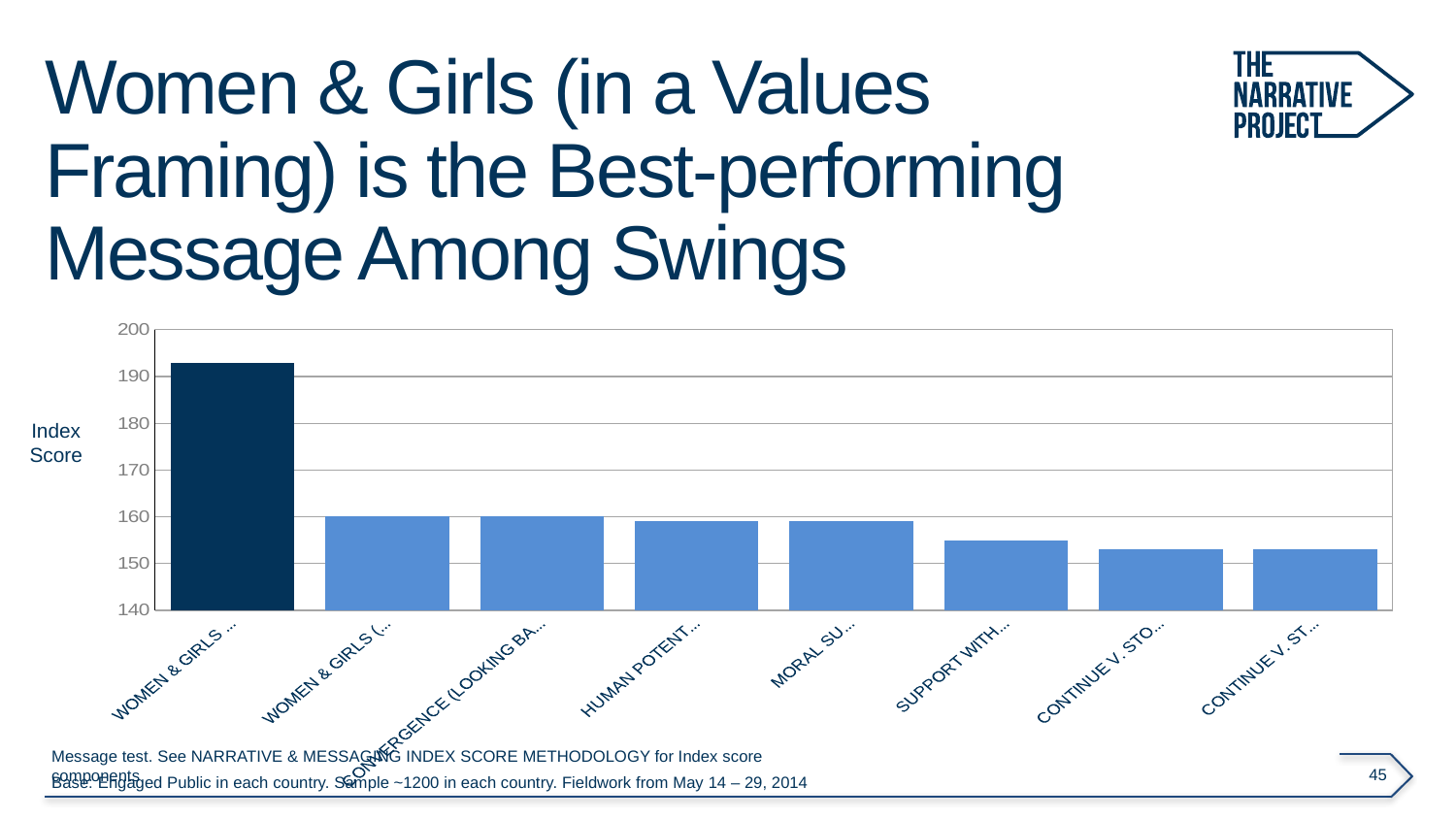

# Women & Girls (in a Values Framing) is the Best-performing Message Among Swings

### Chart

| Category | INDEX SCORE |
|---|---|
| WOMEN & GIRLS (VALUE VARIATION) | 193.0 |
| WOMEN & GIRLS (RETURN ON INVESTMENT) | 160.0 |
| CONVERGENCE (LOOKING BACK WITH ALTERNATIVE TIME-BOUND MESSAGE)   | 160.0 |
| HUMAN POTENTIAL (IMBALANCE) | 159.0 |
| MORAL SUPPORT | 159.0 |
| SUPPORT WITH STIPULATIONS | 155.0 |
| CONTINUE V. STOP (AS LOSS AVERSION) | 153.0 |
| CONTINUE V. STOP (PERSEVERANCE) | 153.0 |
Index Score
Message test. See NARRATIVE & MESSAGING INDEX SCORE METHODOLOGY for Index score components
45
Base: Engaged Public in each country. Sample ~1200 in each country. Fieldwork from May 14 – 29, 2014